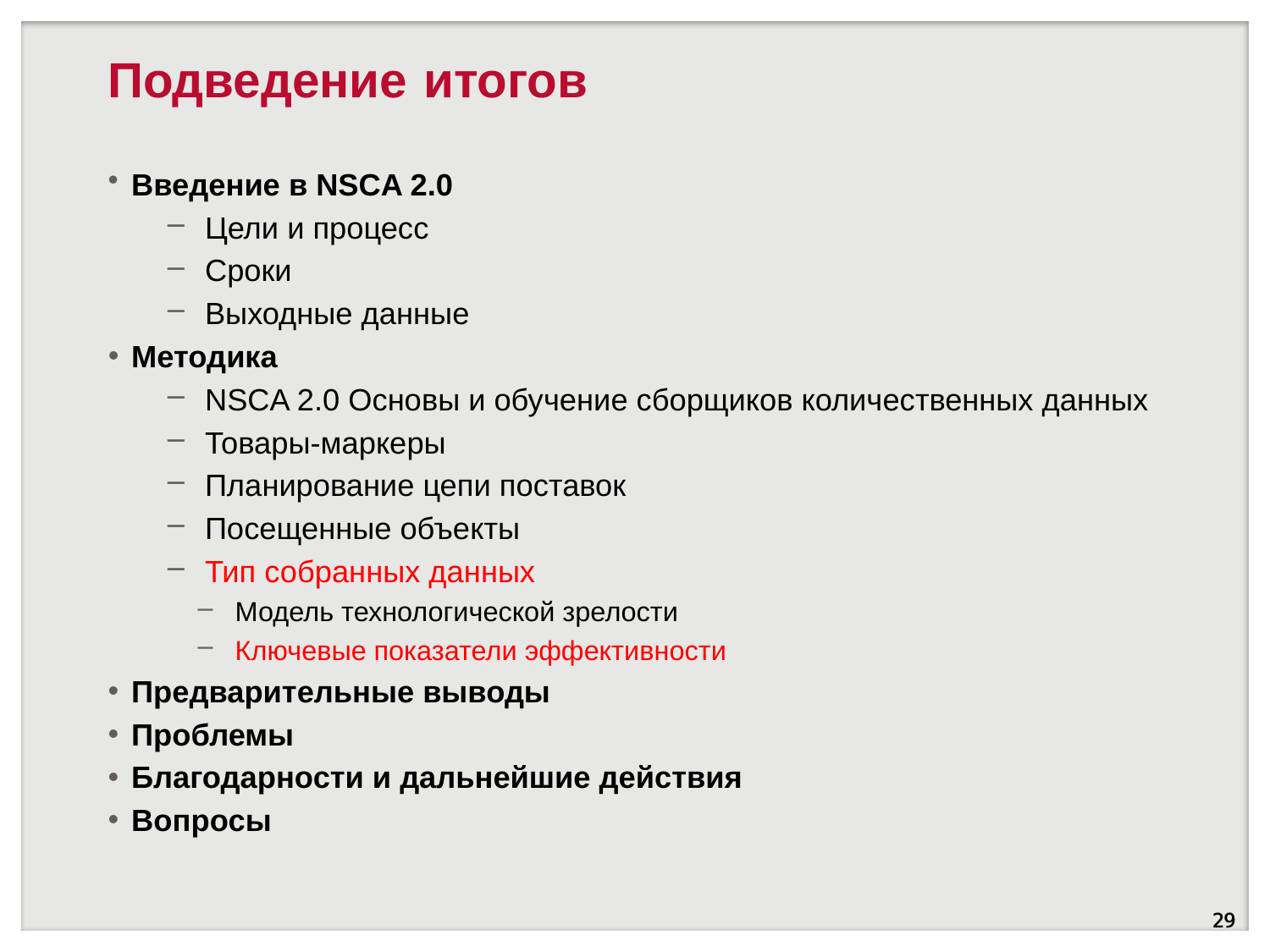

# Подведение итогов
Введение в NSCA 2.0
Цели и процесс
Сроки
Выходные данные
Методика
NSCA 2.0 Основы и обучение сборщиков количественных данных
Товары-маркеры
Планирование цепи поставок
Посещенные объекты
Тип собранных данных
Модель технологической зрелости
Ключевые показатели эффективности
Предварительные выводы
Проблемы
Благодарности и дальнейшие действия
Вопросы
29